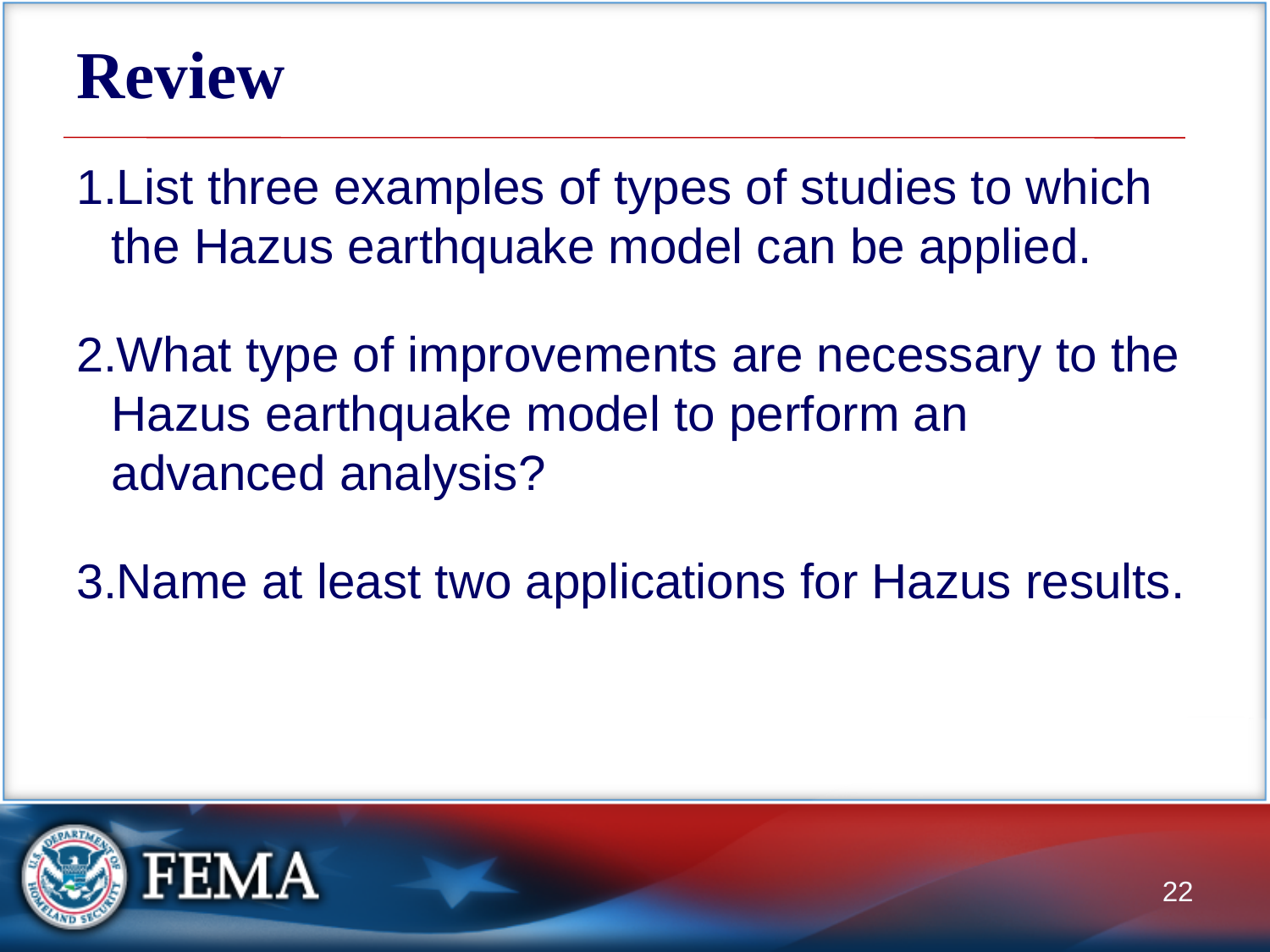

# Review
List three examples of types of studies to which the Hazus earthquake model can be applied.
What type of improvements are necessary to the Hazus earthquake model to perform an advanced analysis?
Name at least two applications for Hazus results.

22